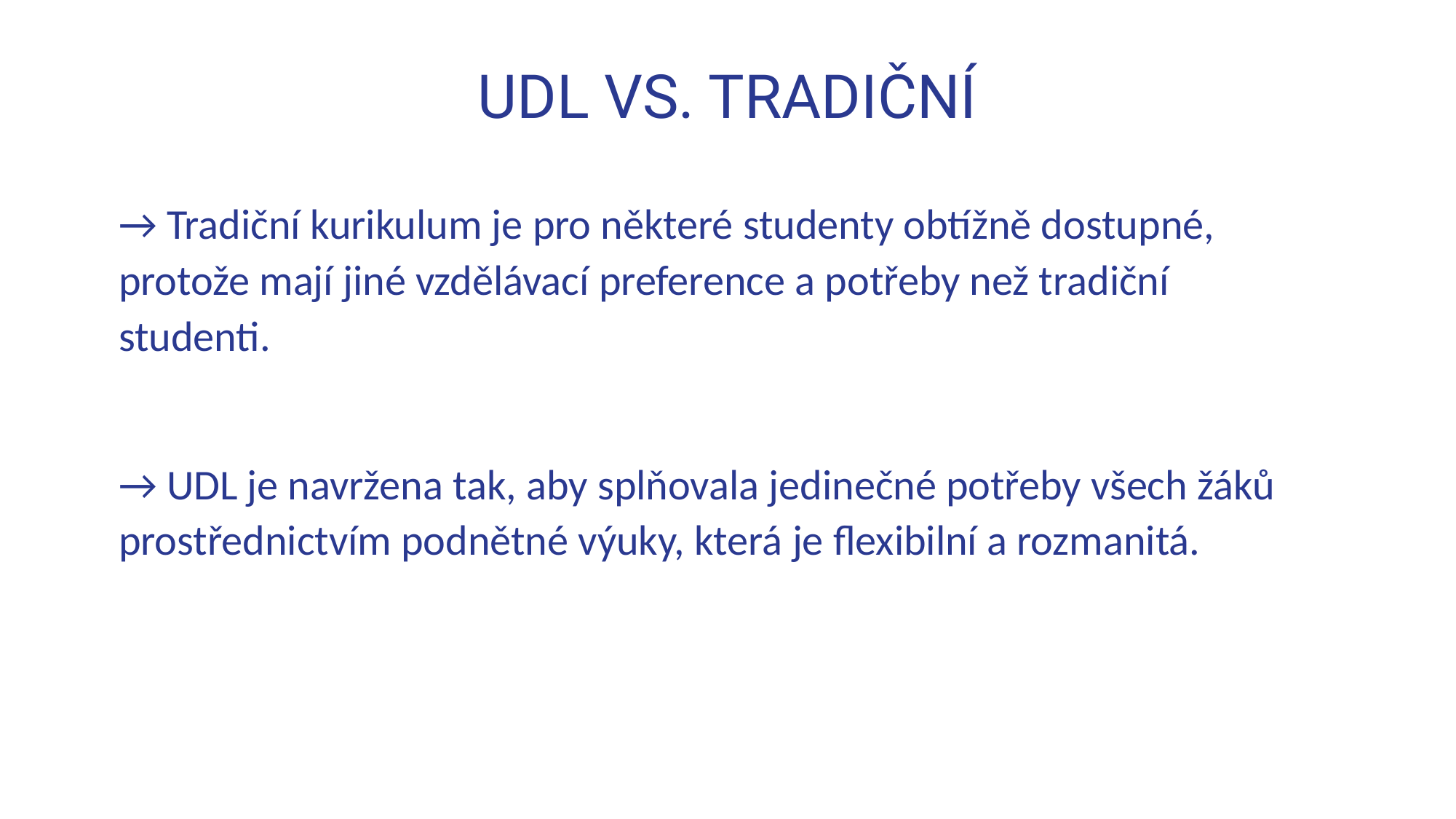

# UDL VS. TRADIČNÍ
→ Tradiční kurikulum je pro některé studenty obtížně dostupné, protože mají jiné vzdělávací preference a potřeby než tradiční studenti.

→ UDL je navržena tak, aby splňovala jedinečné potřeby všech žáků prostřednictvím podnětné výuky, která je flexibilní a rozmanitá.